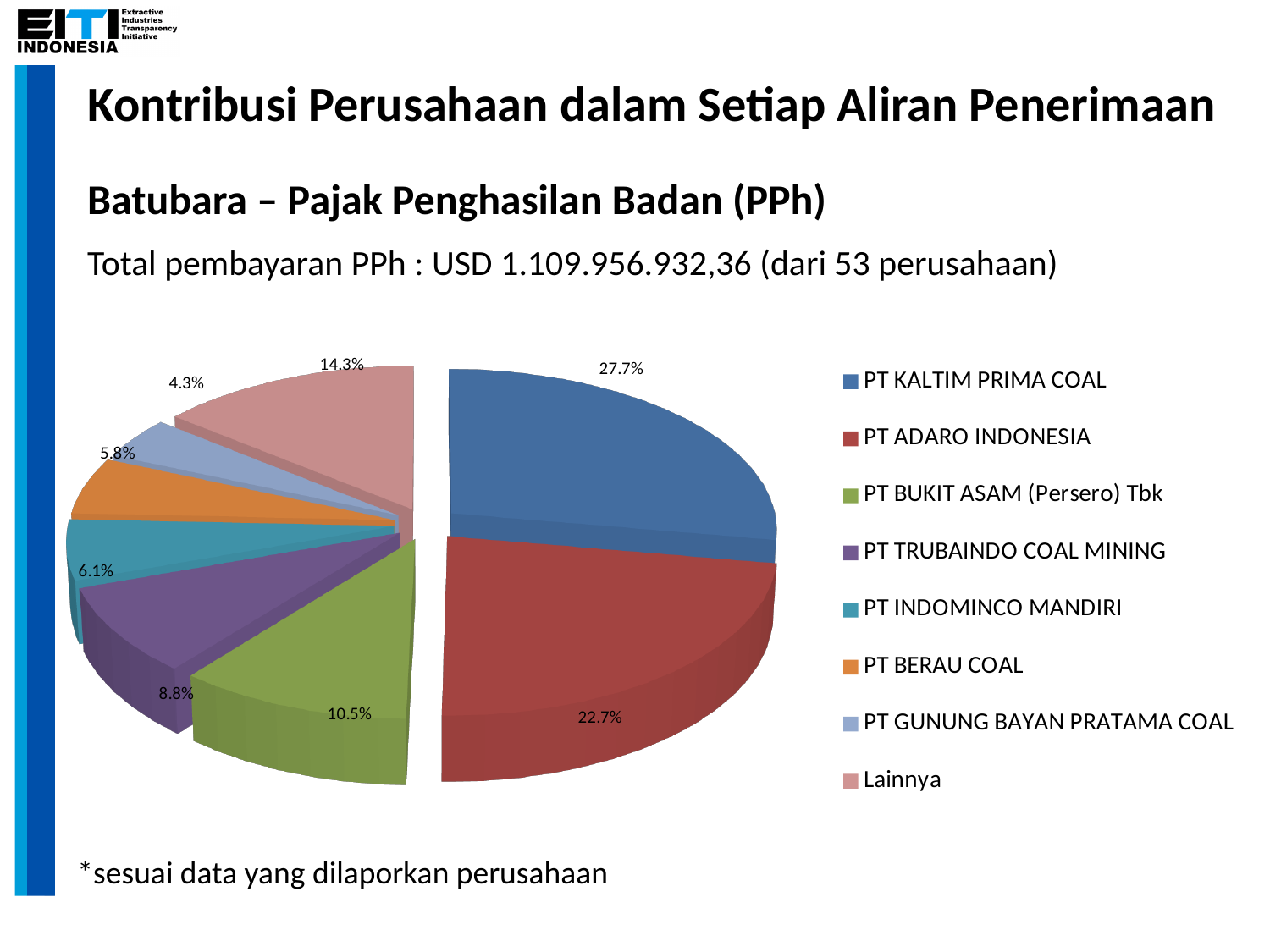

Kontribusi Perusahaan dalam Setiap Aliran Penerimaan
Batubara – Pajak Penghasilan Badan (PPh)

Total pembayaran PPh : USD 1.109.956.932,36 (dari 53 perusahaan)

[unsupported chart]

*sesuai data yang dilaporkan perusahaan